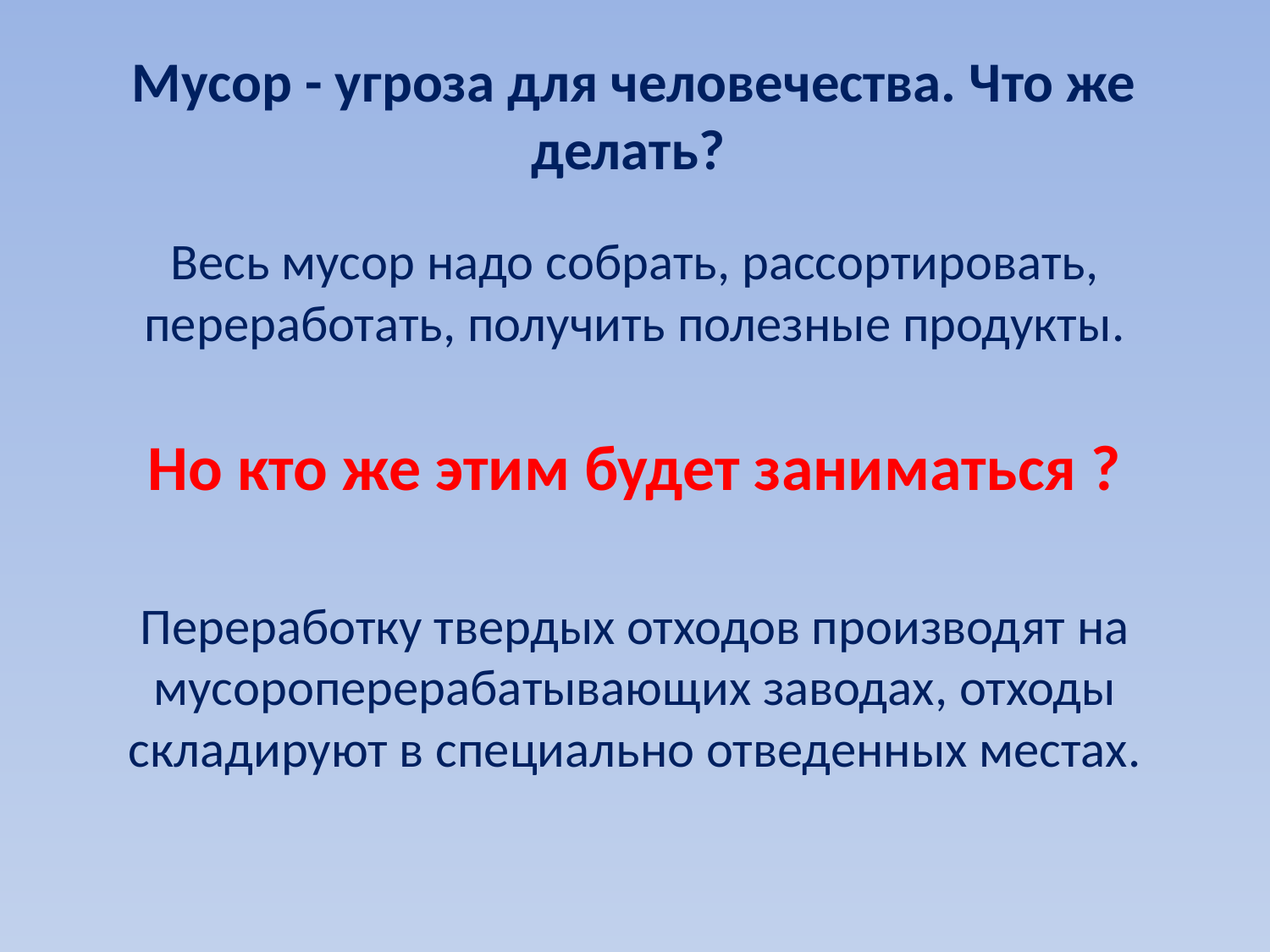

# Мусор - угроза для человечества. Что же делать?
Весь мусор надо собрать, рассортировать, переработать, получить полезные продукты.
Но кто же этим будет заниматься ?
Переработку твердых отходов производят на мусороперерабатывающих заводах, отходы складируют в специально отведенных местах.